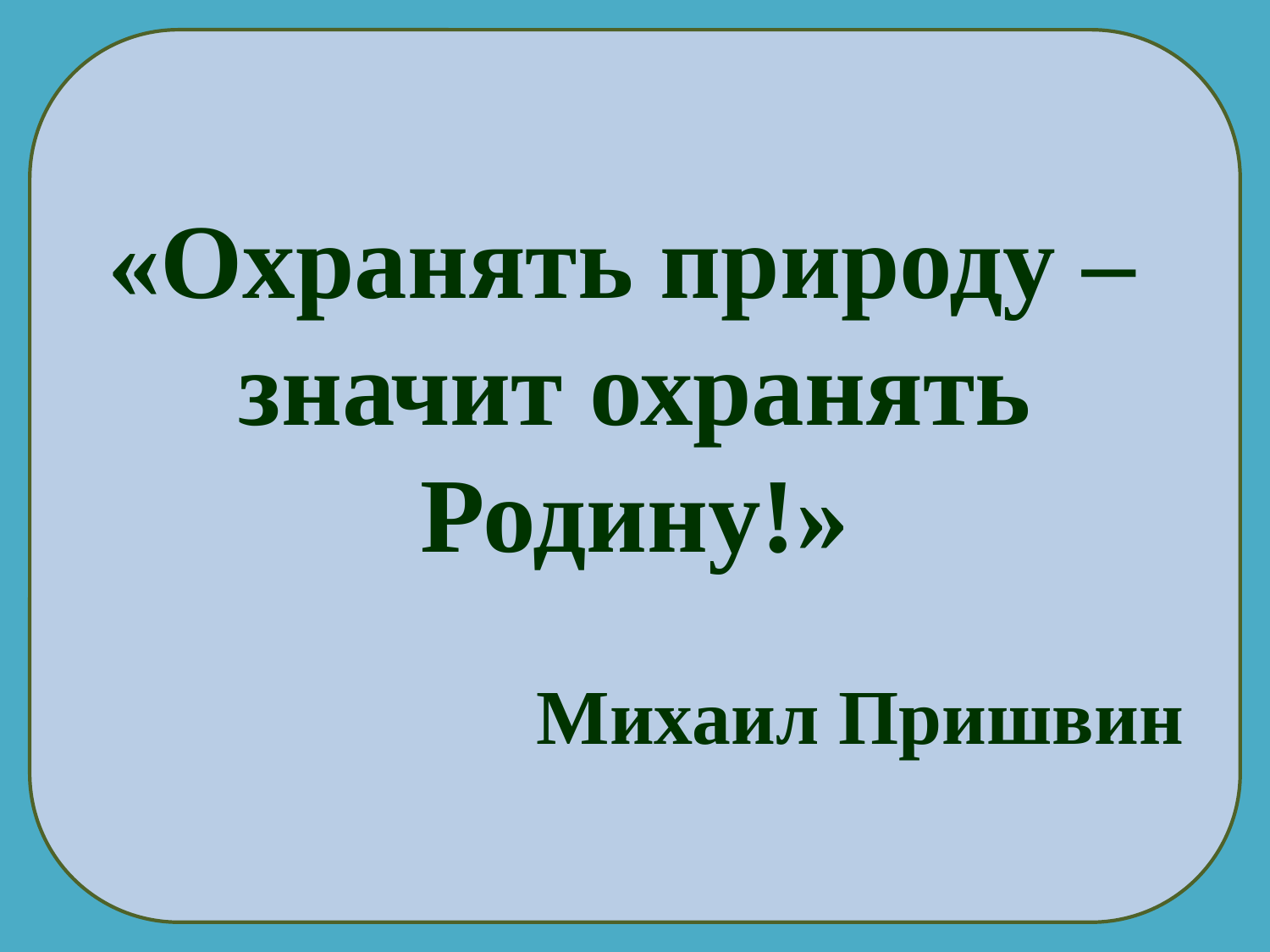

«Охранять природу –
значит охранять Родину!»

Михаил Пришвин